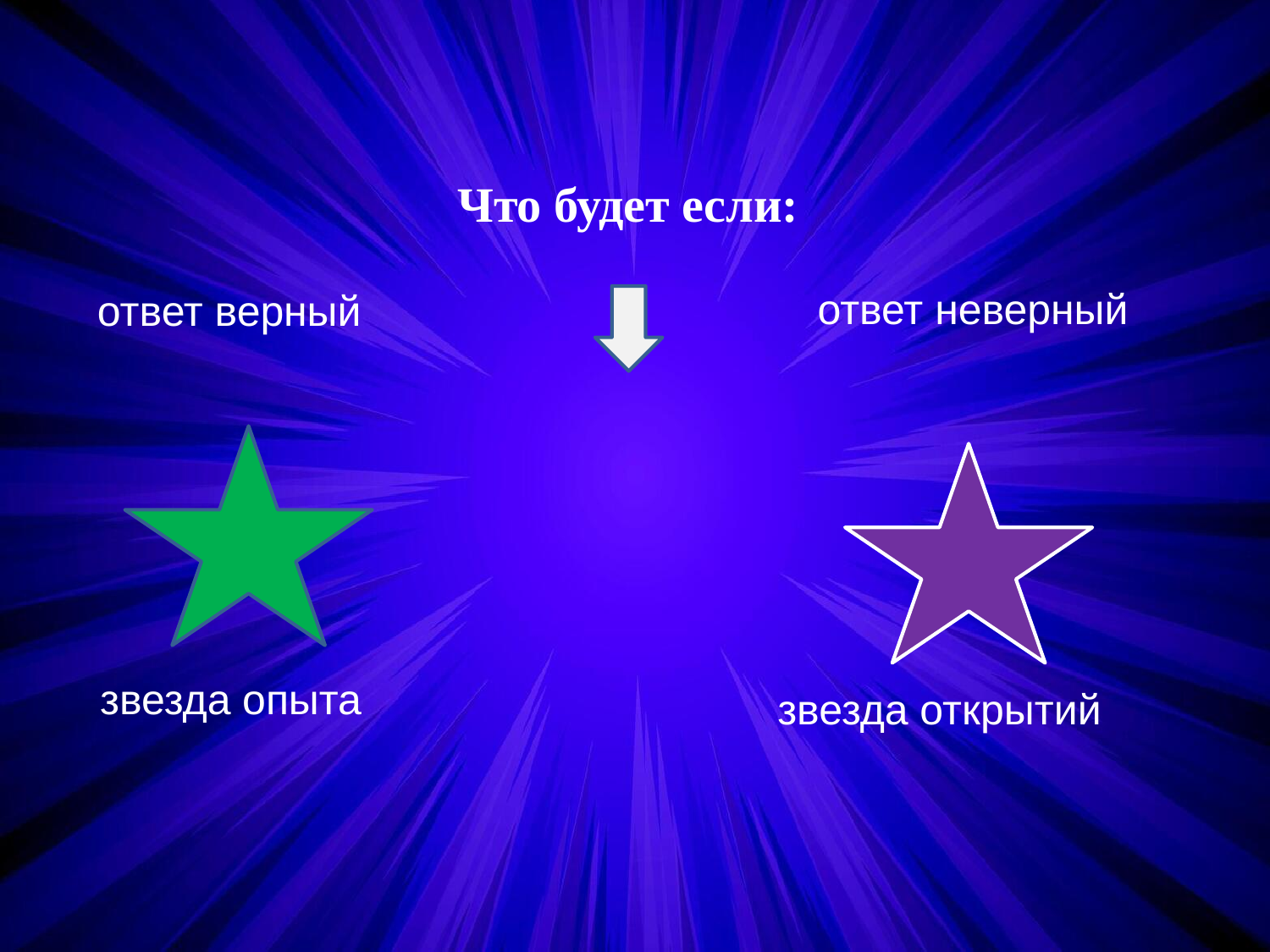

Что будет если:
ответ неверный
ответ верный

звезда опыта
звезда открытий